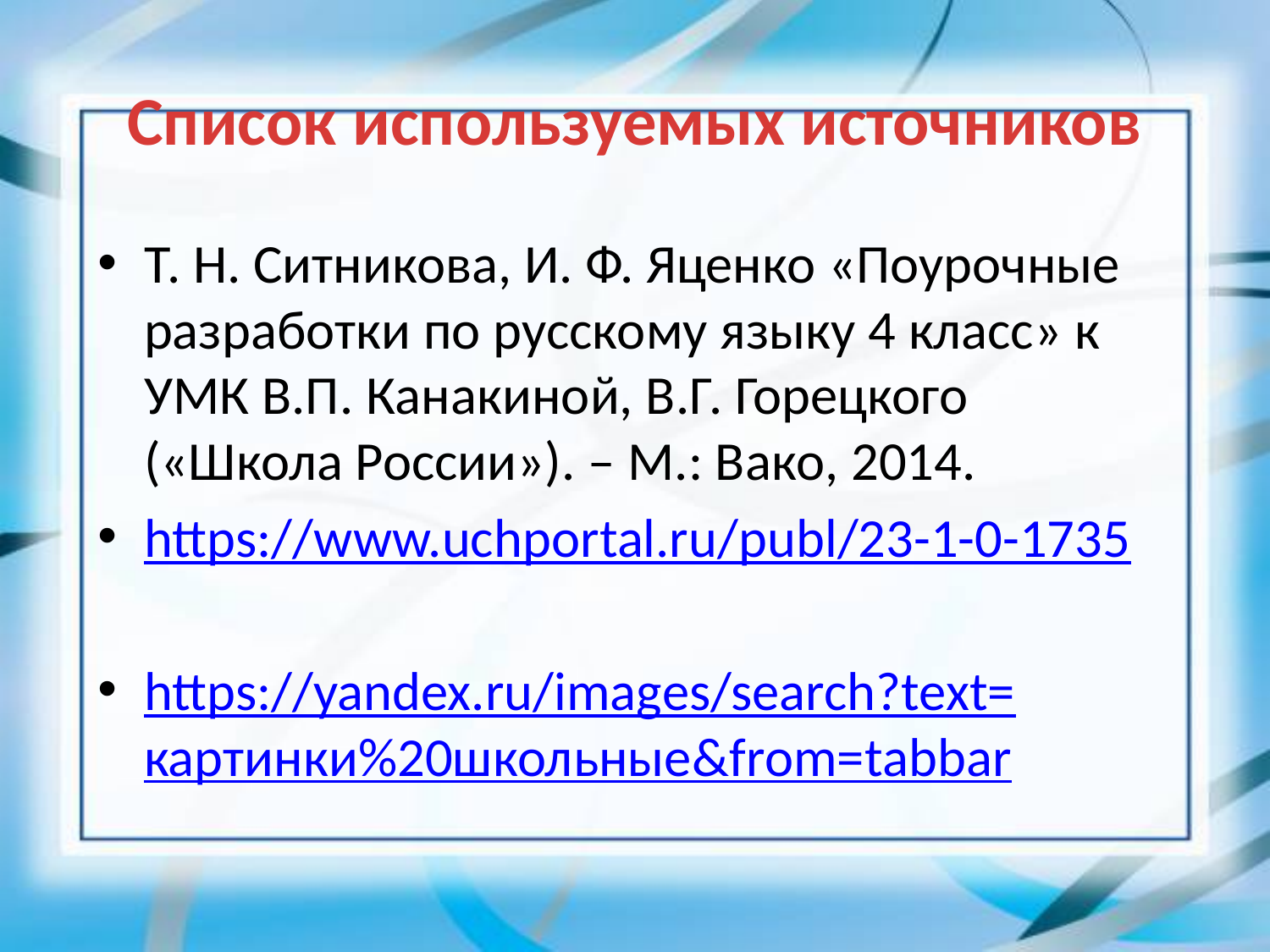

# Список используемых источников
Т. Н. Ситникова, И. Ф. Яценко «Поурочные разработки по русскому языку 4 класс» к УМК В.П. Канакиной, В.Г. Горецкого («Школа России»). – М.: Вако, 2014.
https://www.uchportal.ru/publ/23-1-0-1735

https://yandex.ru/images/search?text=картинки%20школьные&from=tabbar